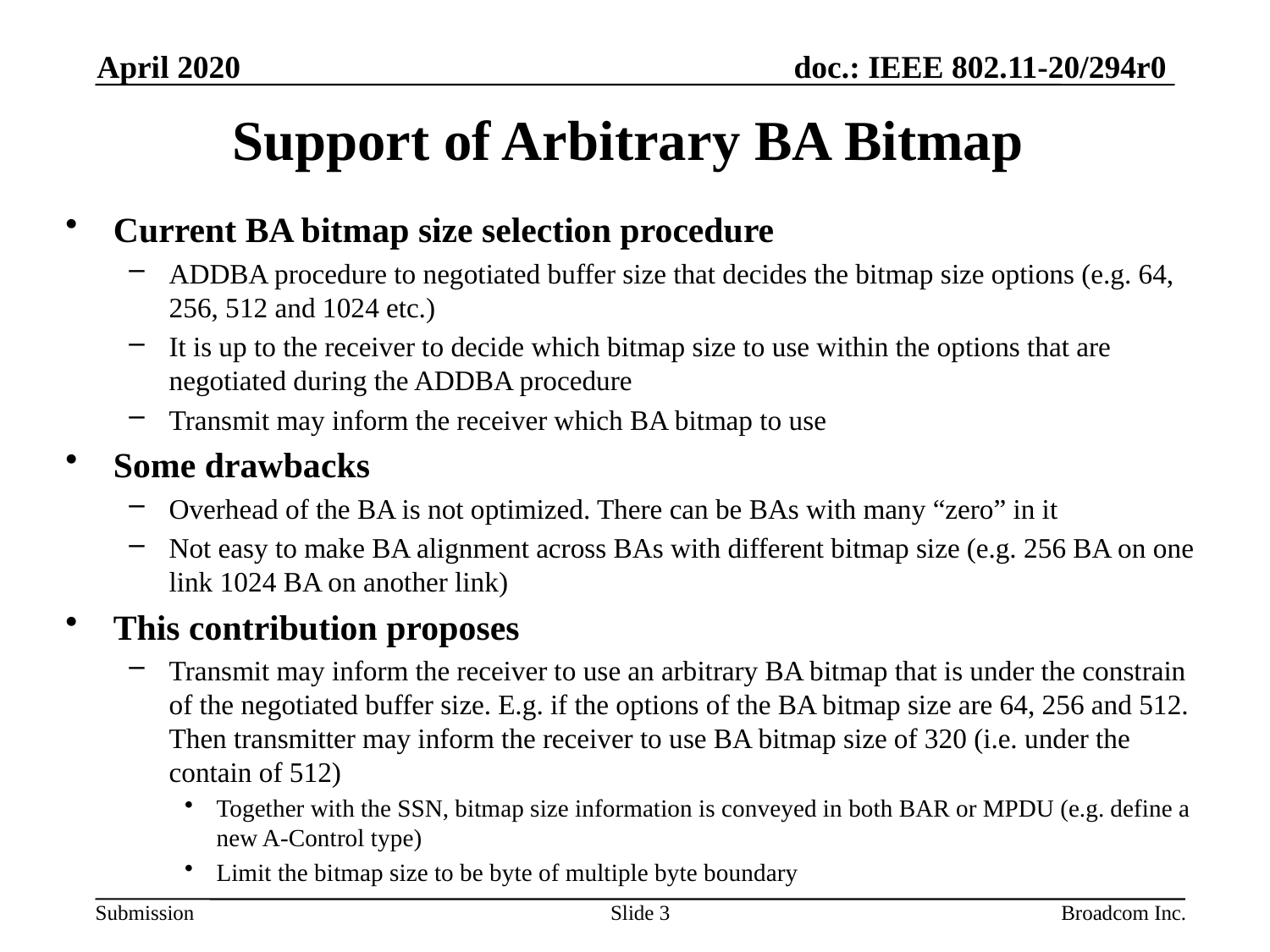

April 2020
# Support of Arbitrary BA Bitmap
Current BA bitmap size selection procedure
ADDBA procedure to negotiated buffer size that decides the bitmap size options (e.g. 64, 256, 512 and 1024 etc.)
It is up to the receiver to decide which bitmap size to use within the options that are negotiated during the ADDBA procedure
Transmit may inform the receiver which BA bitmap to use
Some drawbacks
Overhead of the BA is not optimized. There can be BAs with many “zero” in it
Not easy to make BA alignment across BAs with different bitmap size (e.g. 256 BA on one link 1024 BA on another link)
This contribution proposes
Transmit may inform the receiver to use an arbitrary BA bitmap that is under the constrain of the negotiated buffer size. E.g. if the options of the BA bitmap size are 64, 256 and 512. Then transmitter may inform the receiver to use BA bitmap size of 320 (i.e. under the contain of 512)
Together with the SSN, bitmap size information is conveyed in both BAR or MPDU (e.g. define a new A-Control type)
Limit the bitmap size to be byte of multiple byte boundary

Slide 3
Broadcom Inc.